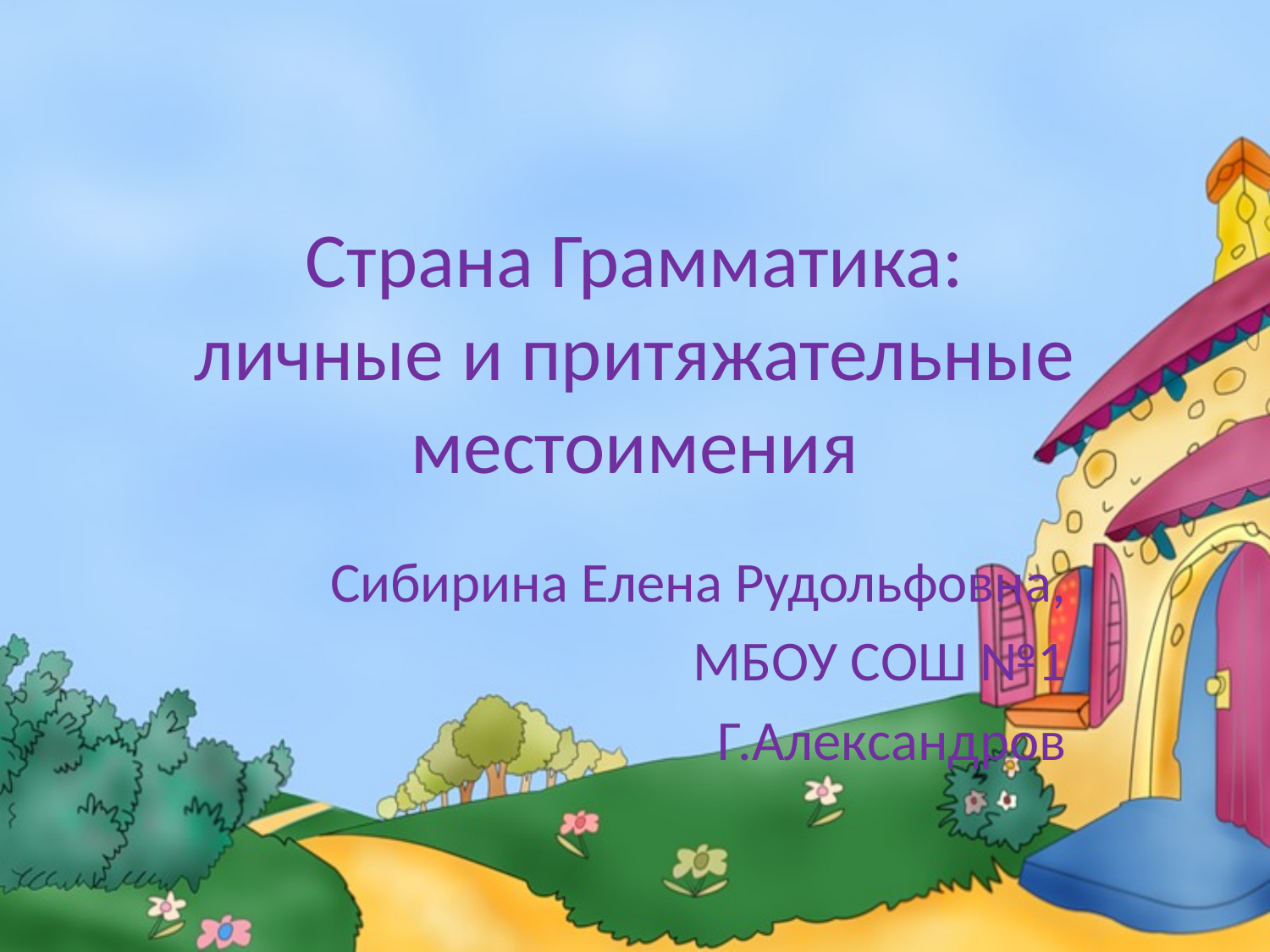

# Страна Грамматика: личные и притяжательные местоимения
Сибирина Елена Рудольфовна,
МБОУ СОШ №1
Г.Александров